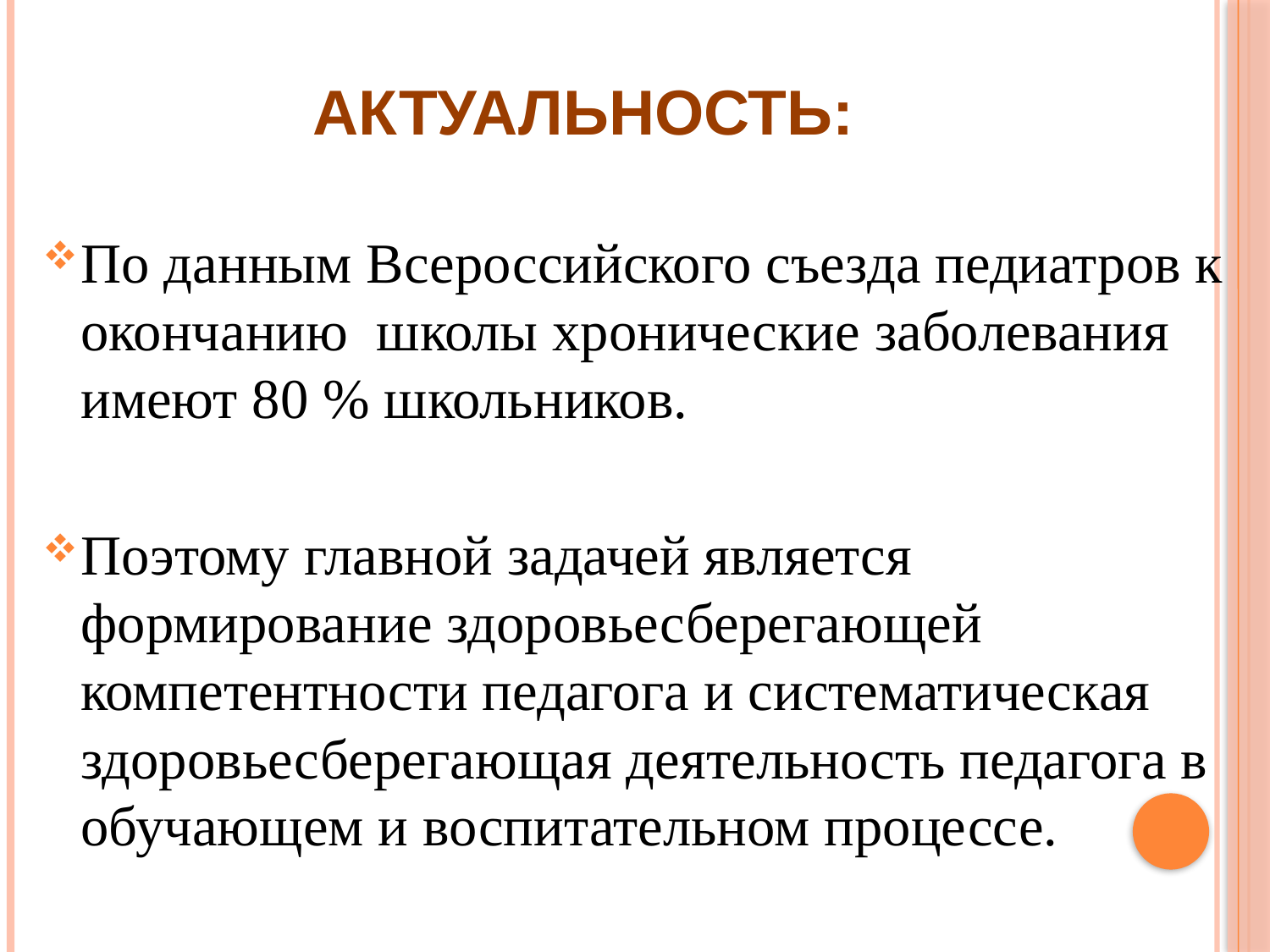

# Актуальность:

По данным Всероссийского съезда педиатров к окончанию  школы хронические заболевания имеют 80 % школьников.

Поэтому главной задачей является формирование здоровьесберегающей компетентности педагога и систематическая здоровьесберегающая деятельность педагога в обучающем и воспитательном процессе.